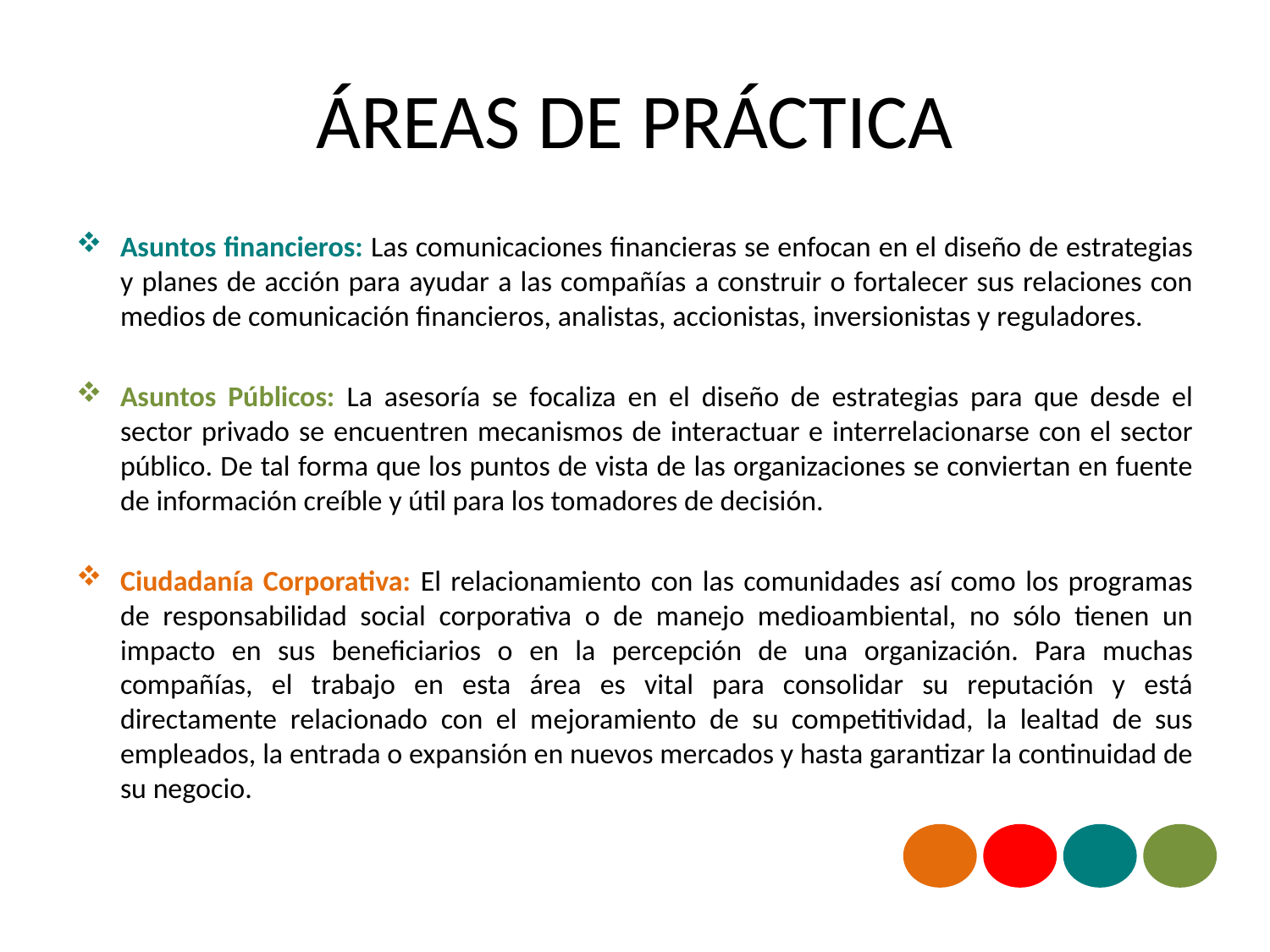

# ÁREAS DE PRÁCTICA
Asuntos financieros: Las comunicaciones financieras se enfocan en el diseño de estrategias y planes de acción para ayudar a las compañías a construir o fortalecer sus relaciones con medios de comunicación financieros, analistas, accionistas, inversionistas y reguladores.

Asuntos Públicos: La asesoría se focaliza en el diseño de estrategias para que desde el sector privado se encuentren mecanismos de interactuar e interrelacionarse con el sector público. De tal forma que los puntos de vista de las organizaciones se conviertan en fuente de información creíble y útil para los tomadores de decisión.

Ciudadanía Corporativa: El relacionamiento con las comunidades así como los programas de responsabilidad social corporativa o de manejo medioambiental, no sólo tienen un impacto en sus beneficiarios o en la percepción de una organización. Para muchas compañías, el trabajo en esta área es vital para consolidar su reputación y está directamente relacionado con el mejoramiento de su competitividad, la lealtad de sus empleados, la entrada o expansión en nuevos mercados y hasta garantizar la continuidad de su negocio.